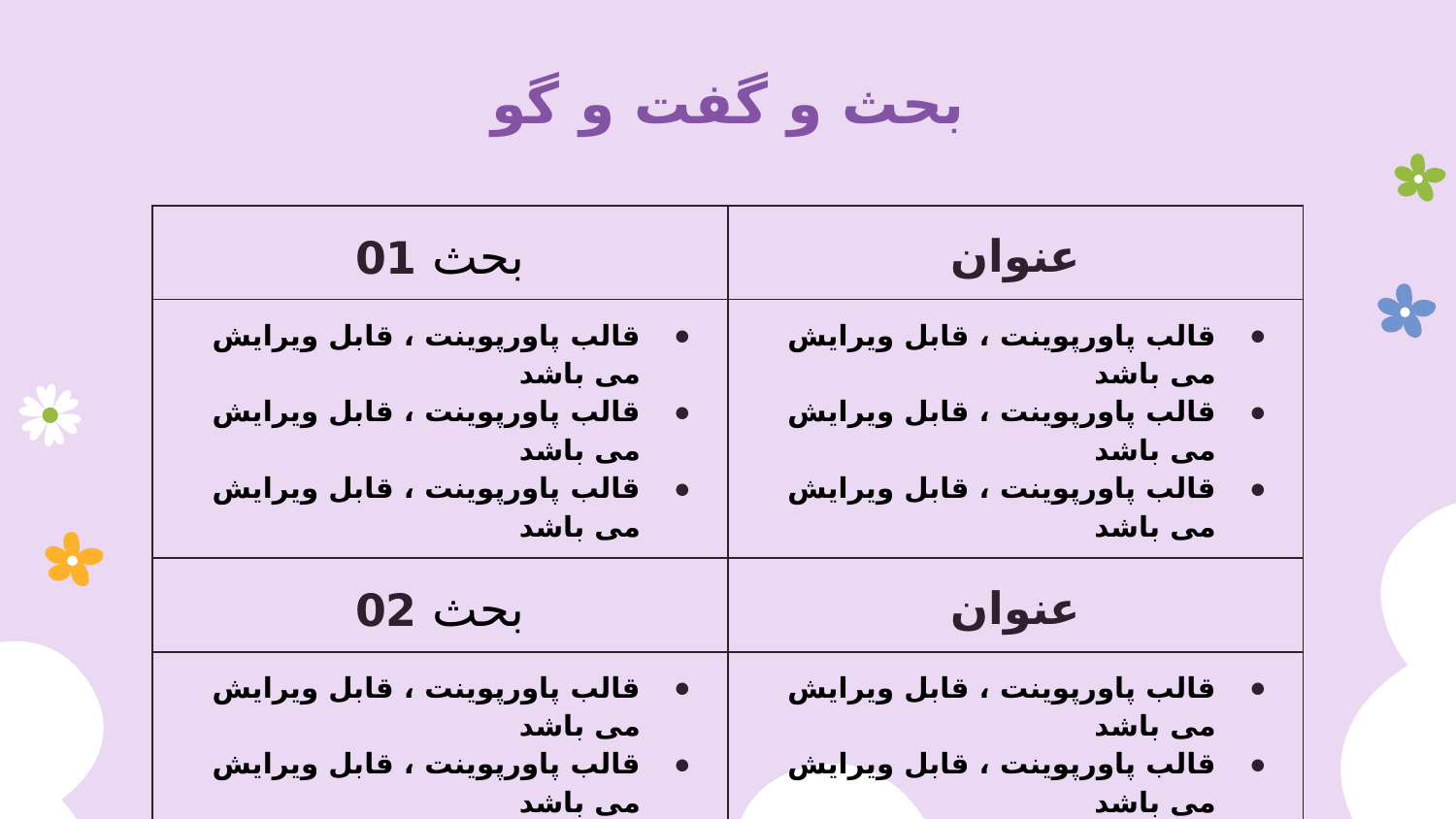

# بحث و گفت و گو
| بحث 01 | عنوان |
| --- | --- |
| قالب پاورپوينت ، قابل ویرایش می باشد قالب پاورپوينت ، قابل ویرایش می باشد قالب پاورپوينت ، قابل ویرایش می باشد | قالب پاورپوينت ، قابل ویرایش می باشد قالب پاورپوينت ، قابل ویرایش می باشد قالب پاورپوينت ، قابل ویرایش می باشد |
| بحث 02 | عنوان |
| قالب پاورپوينت ، قابل ویرایش می باشد قالب پاورپوينت ، قابل ویرایش می باشد قالب پاورپوينت ، قابل ویرایش می باشد قالب پاورپوينت ، قابل ویرایش می باشد | قالب پاورپوينت ، قابل ویرایش می باشد قالب پاورپوينت ، قابل ویرایش می باشد قالب پاورپوينت ، قابل ویرایش می باشد قالب پاورپوينت ، قابل ویرایش می باشد |